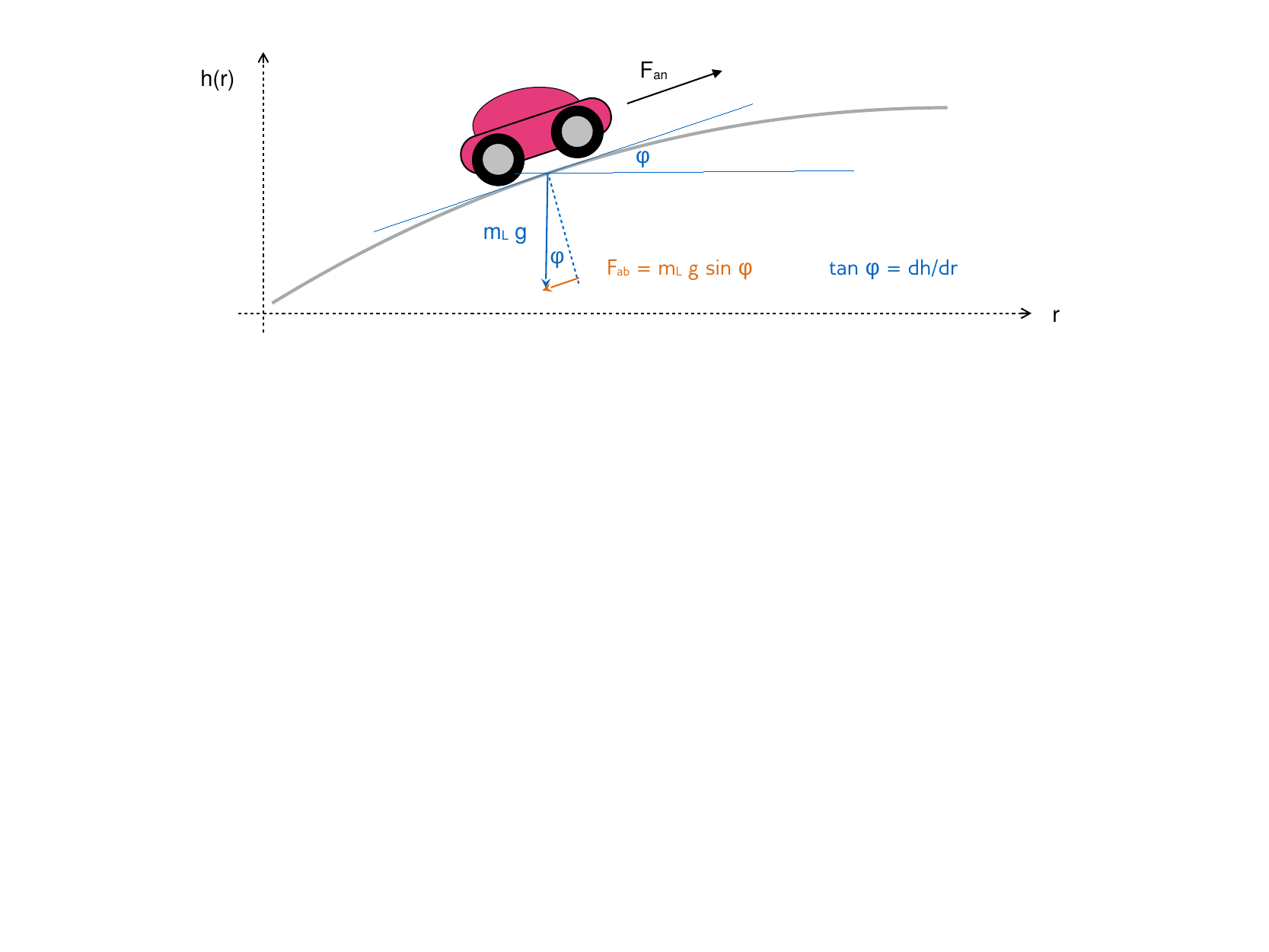

Fan

h(r)

φ

mL g
Fab = mL g sin φ
φ
tan φ = dh/dr

r